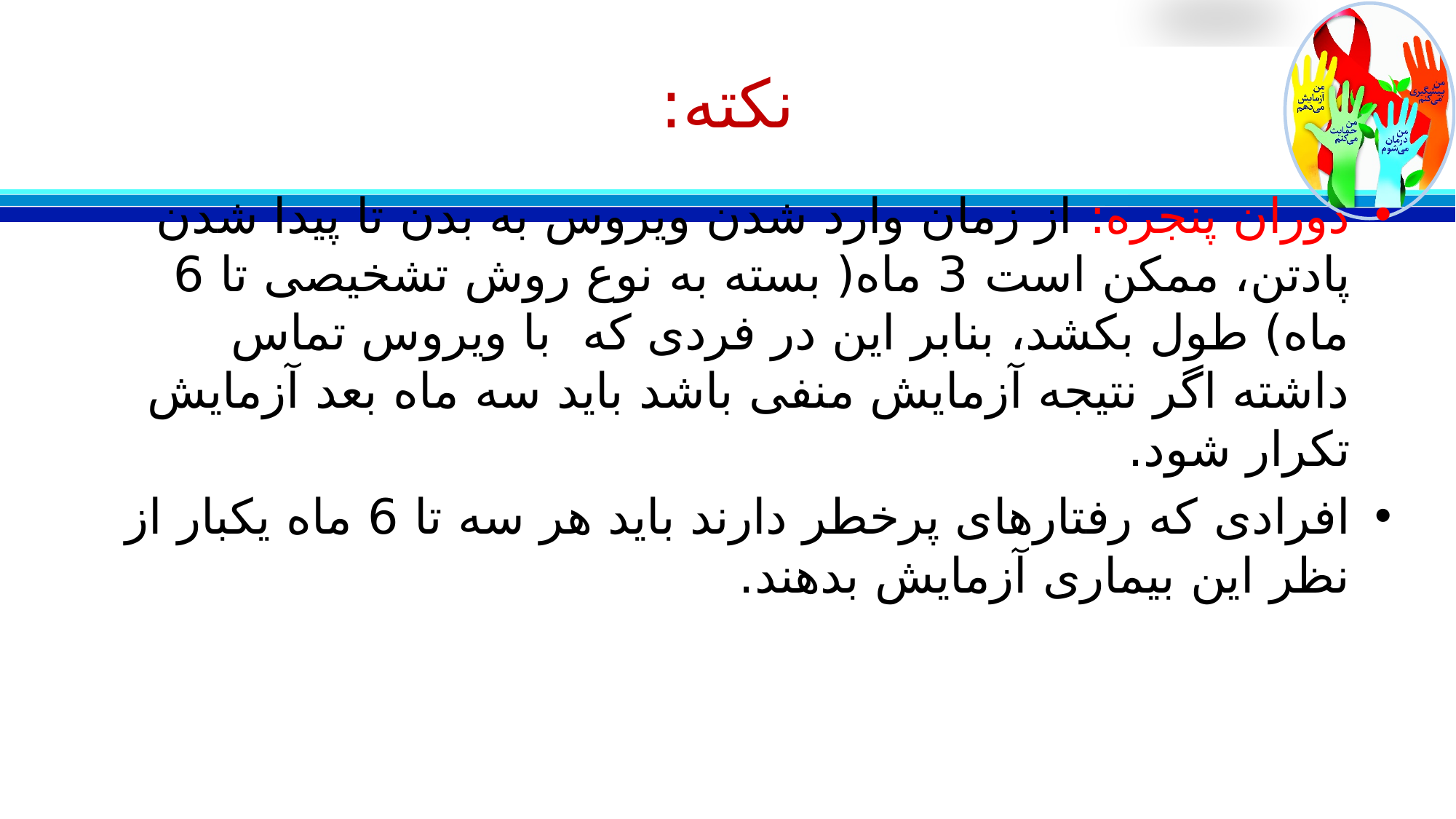

# نکته:
دوران پنجره: از زمان وارد شدن ویروس به بدن تا پیدا شدن پادتن، ممکن است 3 ماه( بسته به نوع روش تشخیصی تا 6 ماه) طول بکشد، بنابر این در فردی که  با ویروس تماس داشته اگر نتیجه آزمایش منفی باشد باید سه ماه بعد آزمایش تکرار شود.
افرادی که رفتارهای پرخطر دارند باید هر سه تا 6 ماه یکبار از نظر این بیماری آزمایش بدهند.